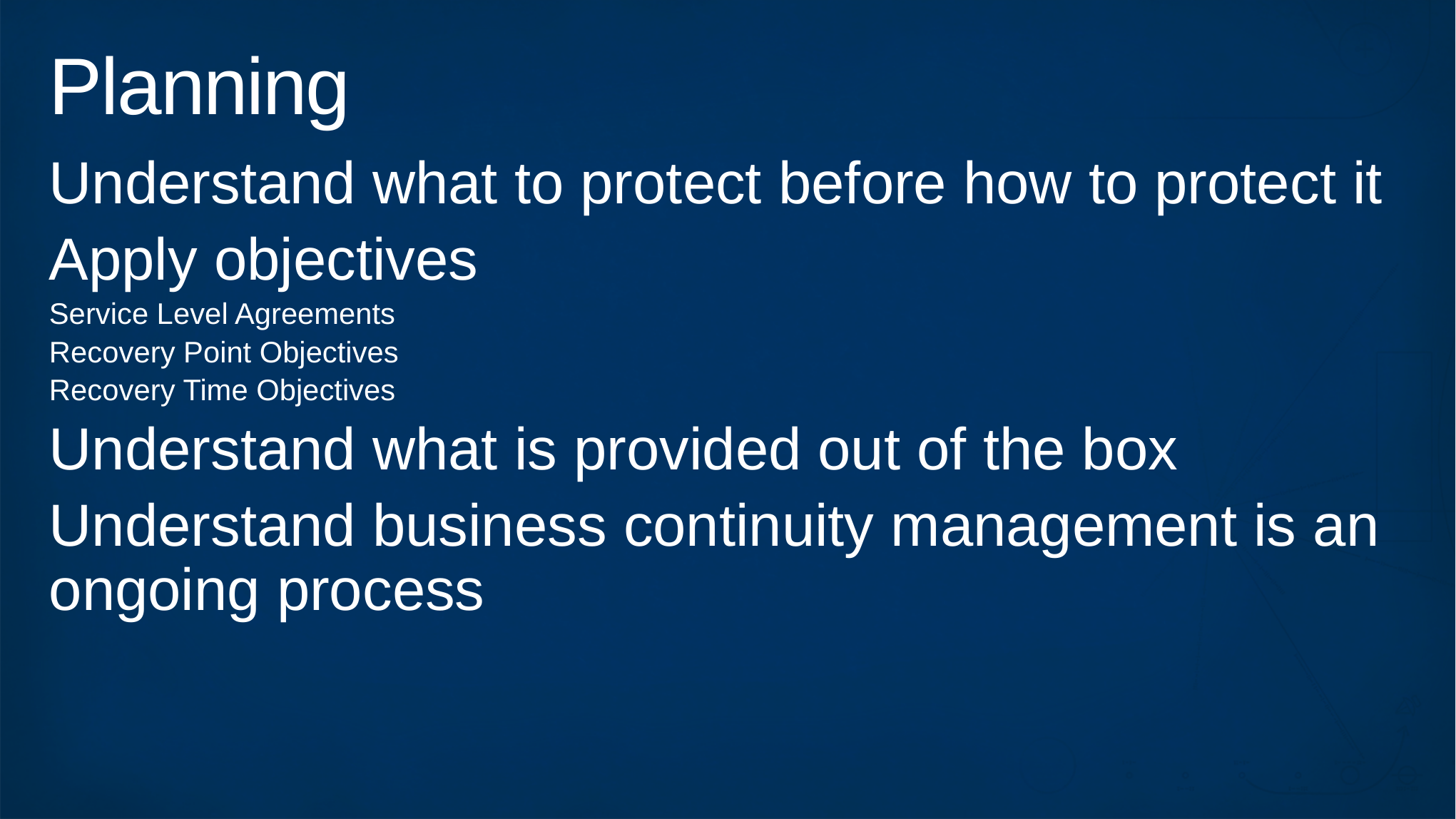

# Planning
Understand what to protect before how to protect it
Apply objectives
Service Level Agreements
Recovery Point Objectives
Recovery Time Objectives
Understand what is provided out of the box
Understand business continuity management is an ongoing process